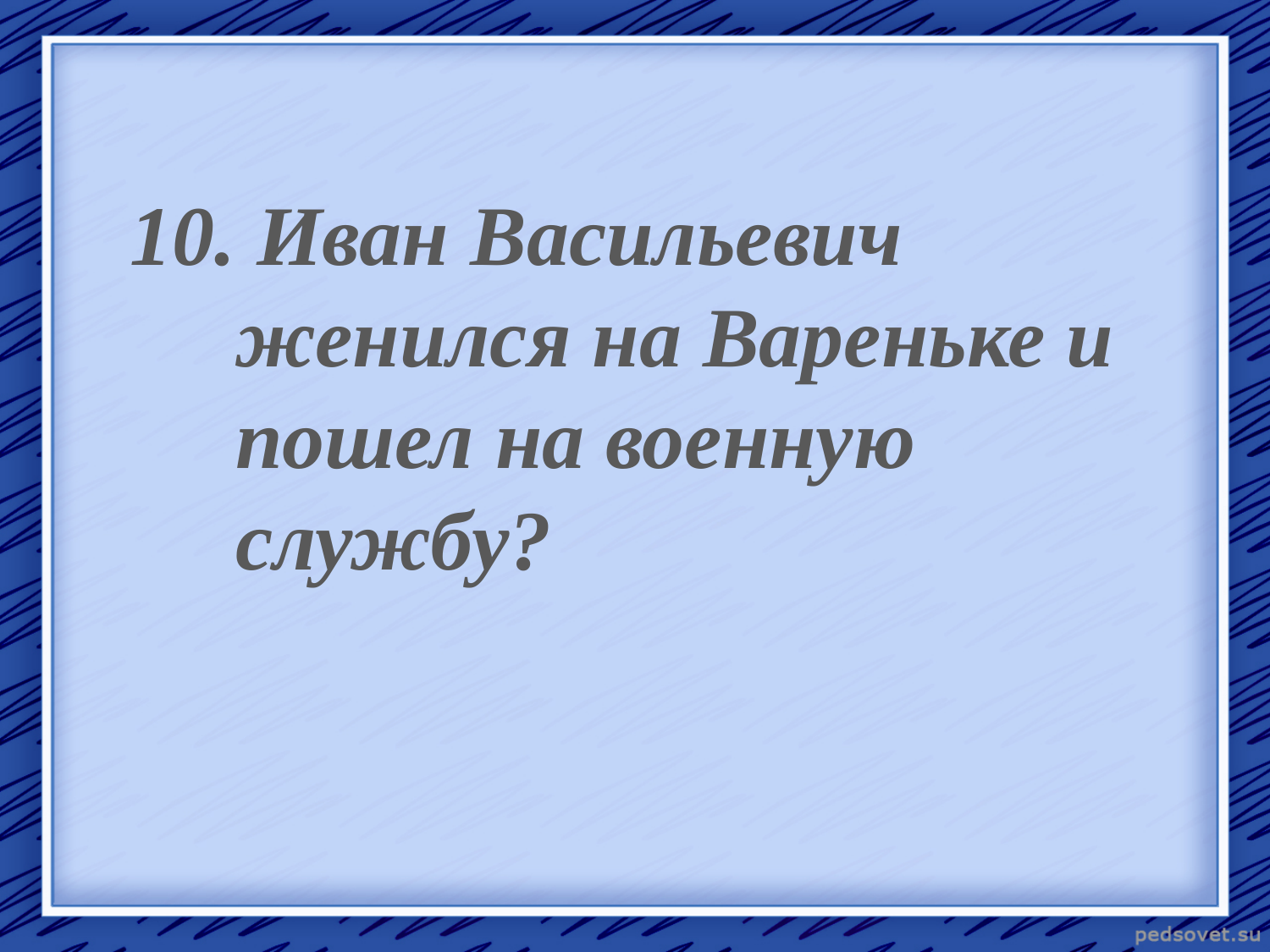

10. Иван Васильевич
       женился на Вареньке и
       пошел на военную
       службу?